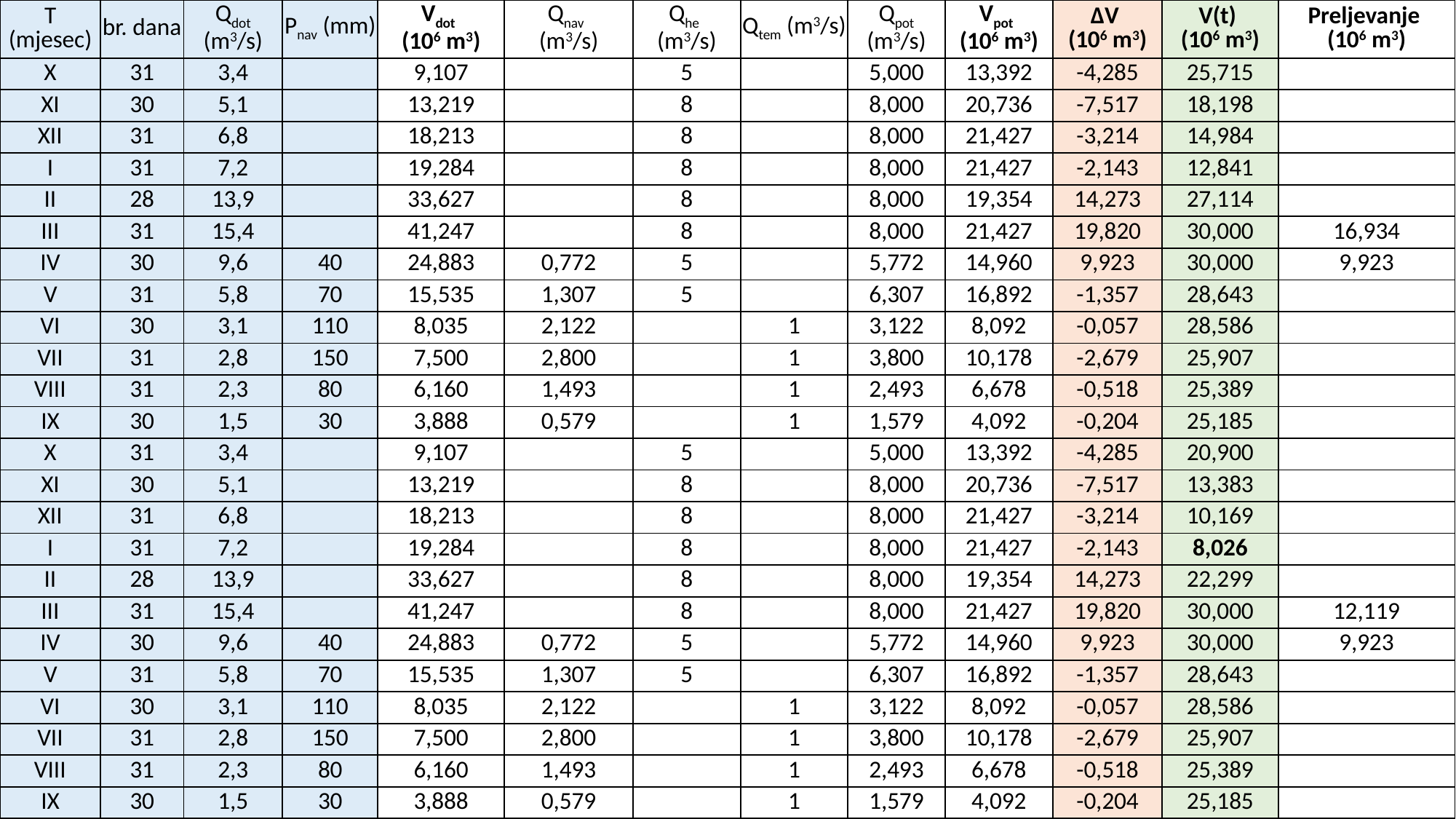

| T (mjesec) | br. dana | Qdot (m3/s) | Pnav (mm) | Vdot (106 m3) | Qnav (m3/s) | Qhe (m3/s) | Qtem (m3/s) | Qpot (m3/s) | Vpot (106 m3) | ΔV (106 m3) | V(t) (106 m3) | Preljevanje (106 m3) |
| --- | --- | --- | --- | --- | --- | --- | --- | --- | --- | --- | --- | --- |
| X | 31 | 3,4 |  | 9,107 |  | 5 |  | 5,000 | 13,392 | -4,285 | 25,715 |  |
| XI | 30 | 5,1 |  | 13,219 |  | 8 |  | 8,000 | 20,736 | -7,517 | 18,198 |  |
| XII | 31 | 6,8 |  | 18,213 |  | 8 |  | 8,000 | 21,427 | -3,214 | 14,984 |  |
| I | 31 | 7,2 |  | 19,284 |  | 8 |  | 8,000 | 21,427 | -2,143 | 12,841 |  |
| II | 28 | 13,9 |  | 33,627 |  | 8 |  | 8,000 | 19,354 | 14,273 | 27,114 |  |
| III | 31 | 15,4 |  | 41,247 |  | 8 |  | 8,000 | 21,427 | 19,820 | 30,000 | 16,934 |
| IV | 30 | 9,6 | 40 | 24,883 | 0,772 | 5 |  | 5,772 | 14,960 | 9,923 | 30,000 | 9,923 |
| V | 31 | 5,8 | 70 | 15,535 | 1,307 | 5 |  | 6,307 | 16,892 | -1,357 | 28,643 |  |
| VI | 30 | 3,1 | 110 | 8,035 | 2,122 |  | 1 | 3,122 | 8,092 | -0,057 | 28,586 |  |
| VII | 31 | 2,8 | 150 | 7,500 | 2,800 |  | 1 | 3,800 | 10,178 | -2,679 | 25,907 |  |
| VIII | 31 | 2,3 | 80 | 6,160 | 1,493 |  | 1 | 2,493 | 6,678 | -0,518 | 25,389 |  |
| IX | 30 | 1,5 | 30 | 3,888 | 0,579 |  | 1 | 1,579 | 4,092 | -0,204 | 25,185 |  |
| X | 31 | 3,4 |  | 9,107 |  | 5 |  | 5,000 | 13,392 | -4,285 | 20,900 |  |
| XI | 30 | 5,1 |  | 13,219 |  | 8 |  | 8,000 | 20,736 | -7,517 | 13,383 |  |
| XII | 31 | 6,8 |  | 18,213 |  | 8 |  | 8,000 | 21,427 | -3,214 | 10,169 |  |
| I | 31 | 7,2 |  | 19,284 |  | 8 |  | 8,000 | 21,427 | -2,143 | 8,026 |  |
| II | 28 | 13,9 |  | 33,627 |  | 8 |  | 8,000 | 19,354 | 14,273 | 22,299 |  |
| III | 31 | 15,4 |  | 41,247 |  | 8 |  | 8,000 | 21,427 | 19,820 | 30,000 | 12,119 |
| IV | 30 | 9,6 | 40 | 24,883 | 0,772 | 5 |  | 5,772 | 14,960 | 9,923 | 30,000 | 9,923 |
| V | 31 | 5,8 | 70 | 15,535 | 1,307 | 5 |  | 6,307 | 16,892 | -1,357 | 28,643 |  |
| VI | 30 | 3,1 | 110 | 8,035 | 2,122 |  | 1 | 3,122 | 8,092 | -0,057 | 28,586 |  |
| VII | 31 | 2,8 | 150 | 7,500 | 2,800 |  | 1 | 3,800 | 10,178 | -2,679 | 25,907 |  |
| VIII | 31 | 2,3 | 80 | 6,160 | 1,493 |  | 1 | 2,493 | 6,678 | -0,518 | 25,389 |  |
| IX | 30 | 1,5 | 30 | 3,888 | 0,579 |  | 1 | 1,579 | 4,092 | -0,204 | 25,185 |  |